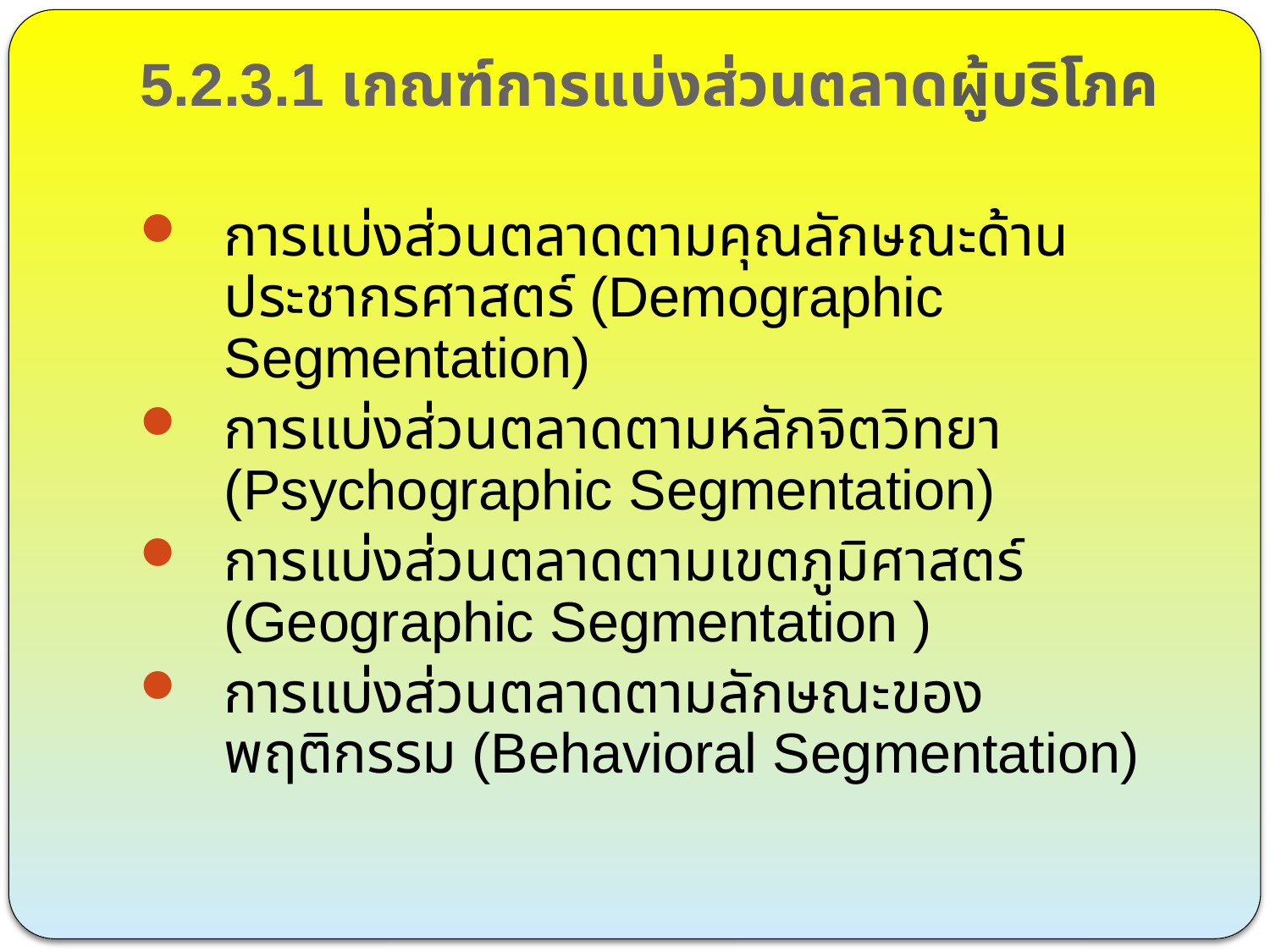

# 5.2.3.1 เกณฑ์การแบ่งส่วนตลาดผู้บริโภค
การแบ่งส่วนตลาดตามคุณลักษณะด้านประชากรศาสตร์ (Demographic Segmentation)
การแบ่งส่วนตลาดตามหลักจิตวิทยา (Psychographic Segmentation)
การแบ่งส่วนตลาดตามเขตภูมิศาสตร์ (Geographic Segmentation )
การแบ่งส่วนตลาดตามลักษณะของพฤติกรรม (Behavioral Segmentation)